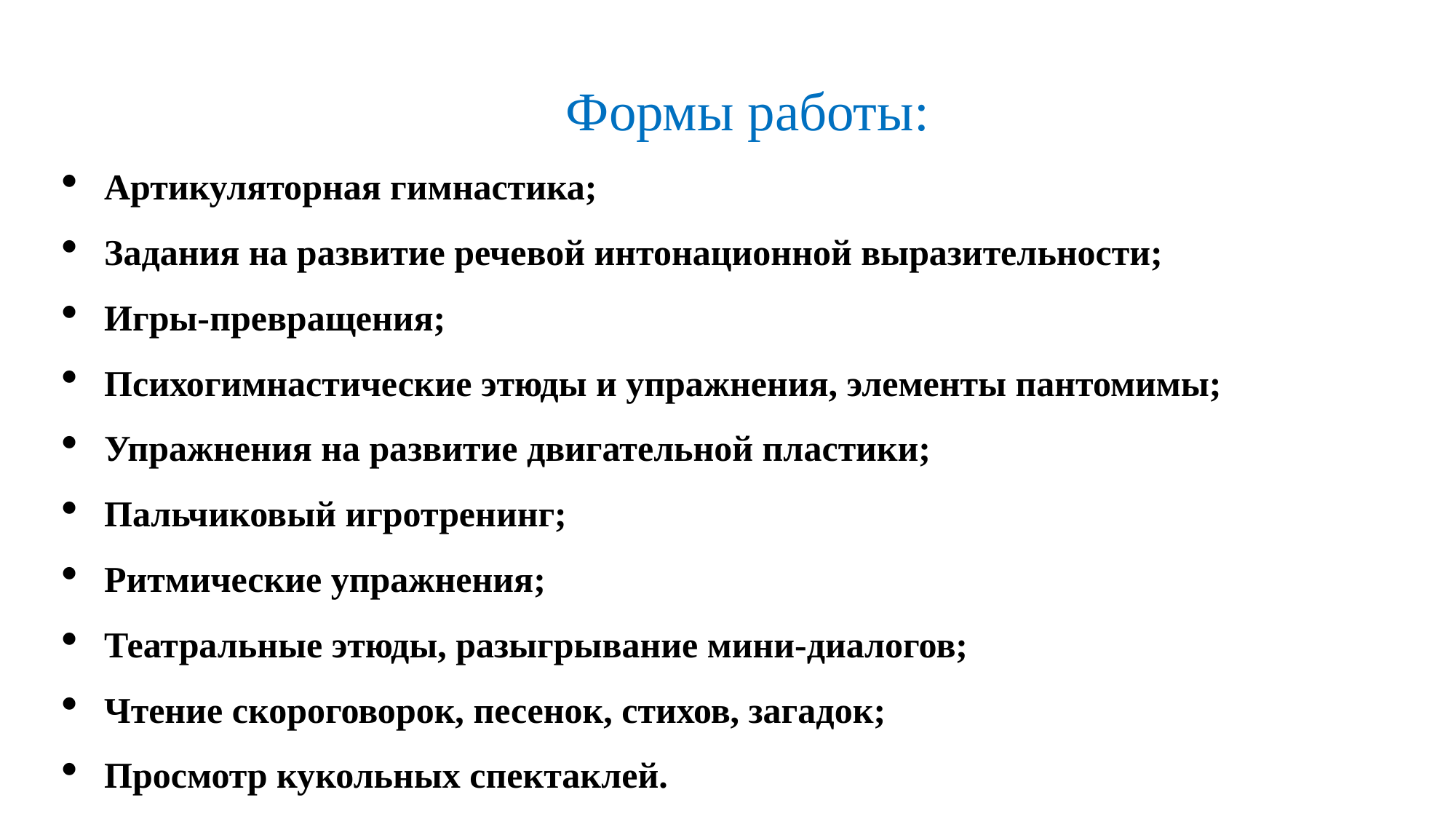

Формы работы:
Артикуляторная гимнастика;
Задания на развитие речевой интонационной выразительности;
Игры-превращения;
Психогимнастические этюды и упражнения, элементы пантомимы;
Упражнения на развитие двигательной пластики;
Пальчиковый игротренинг;
Ритмические упражнения;
Театральные этюды, разыгрывание мини-диалогов;
Чтение скороговорок, песенок, стихов, загадок;
Просмотр кукольных спектаклей.